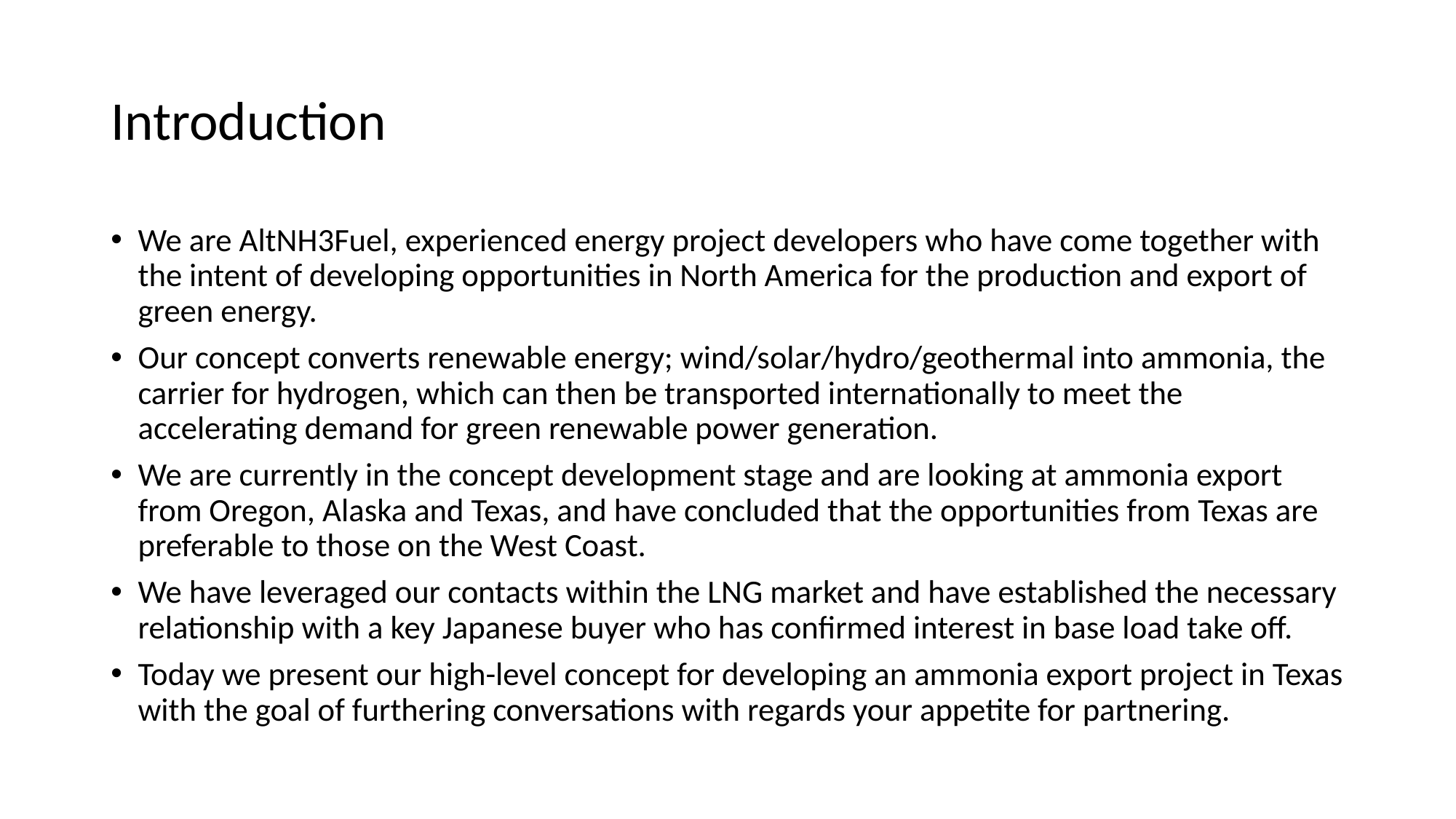

# Introduction
We are AltNH3Fuel, experienced energy project developers who have come together with the intent of developing opportunities in North America for the production and export of green energy.
Our concept converts renewable energy; wind/solar/hydro/geothermal into ammonia, the carrier for hydrogen, which can then be transported internationally to meet the accelerating demand for green renewable power generation.
We are currently in the concept development stage and are looking at ammonia export from Oregon, Alaska and Texas, and have concluded that the opportunities from Texas are preferable to those on the West Coast.
We have leveraged our contacts within the LNG market and have established the necessary relationship with a key Japanese buyer who has confirmed interest in base load take off.
Today we present our high-level concept for developing an ammonia export project in Texas with the goal of furthering conversations with regards your appetite for partnering.